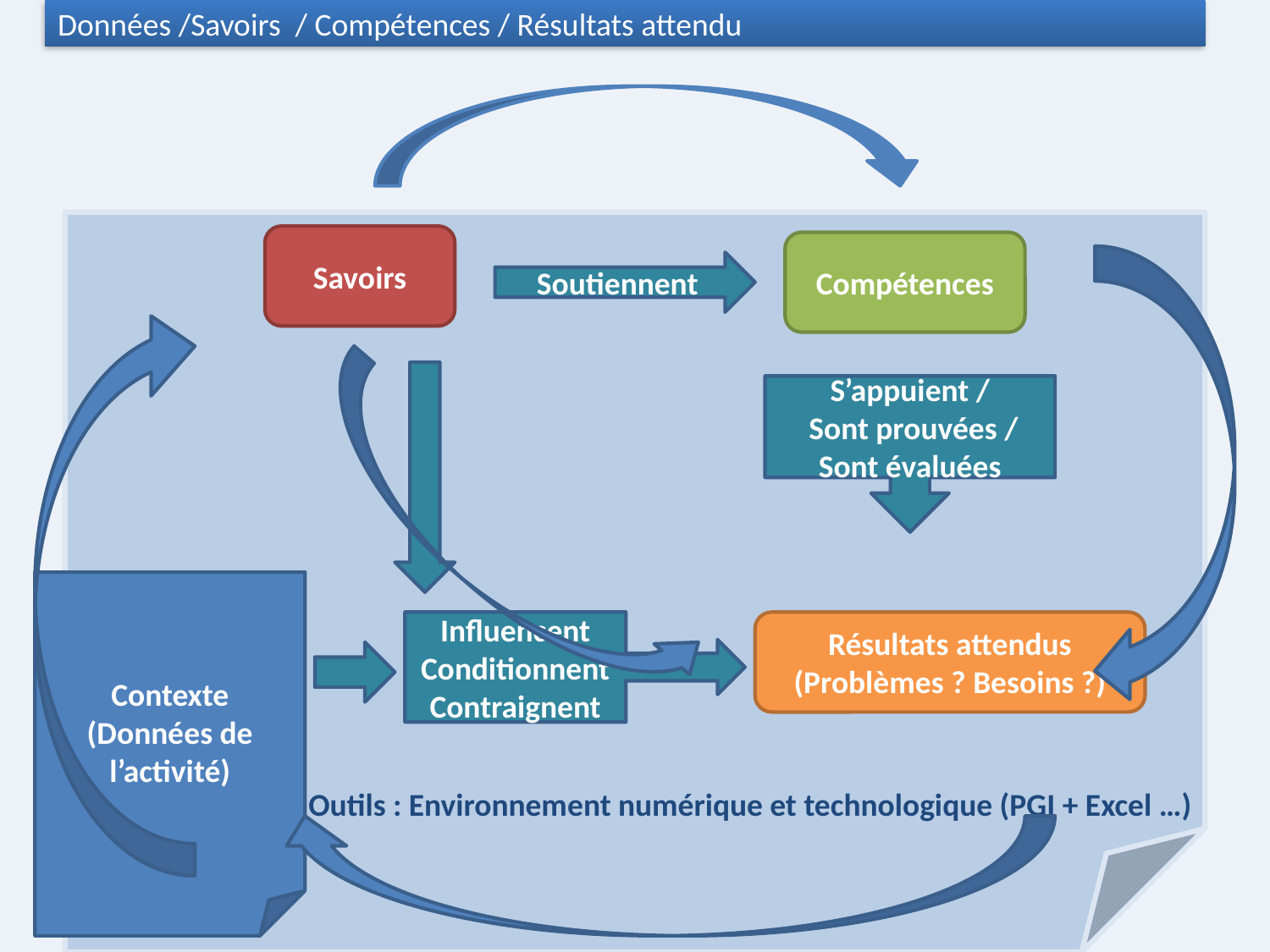

# Données /Savoirs  / Compétences / Résultats attendu

Outils : Environnement numérique et technologique (PGI + Excel …)
Savoirs
Compétences

Soutiennent

S’appuient /
 Sont prouvées /
Sont évaluées

Contexte (Données de l’activité)
Influencent
Conditionnent
Contraignent
Résultats attendus
(Problèmes ? Besoins ?)